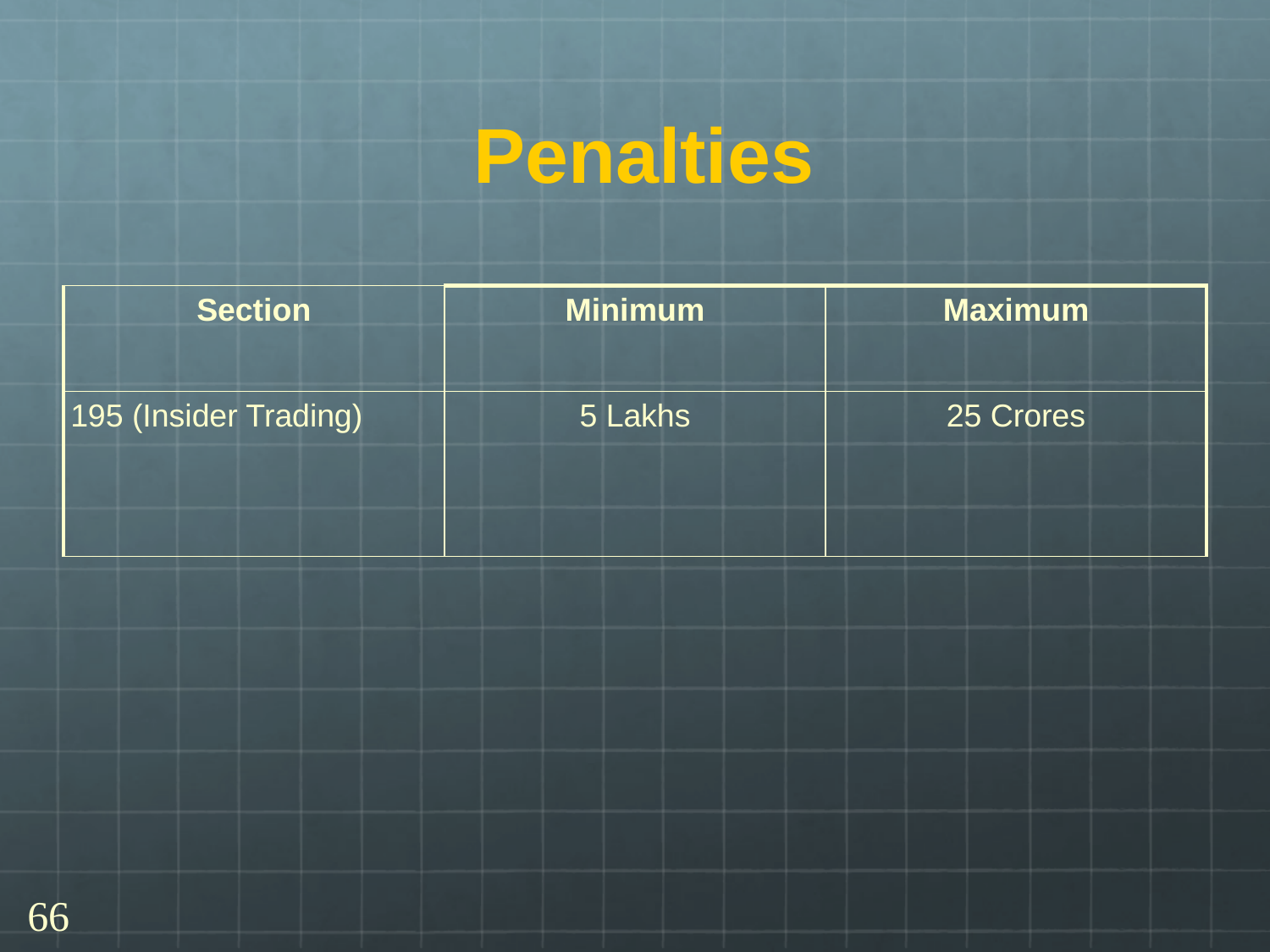

# Penalties
| Section | Minimum | Maximum |
| --- | --- | --- |
| 195 (Insider Trading) | 5 Lakhs | 25 Crores |
66